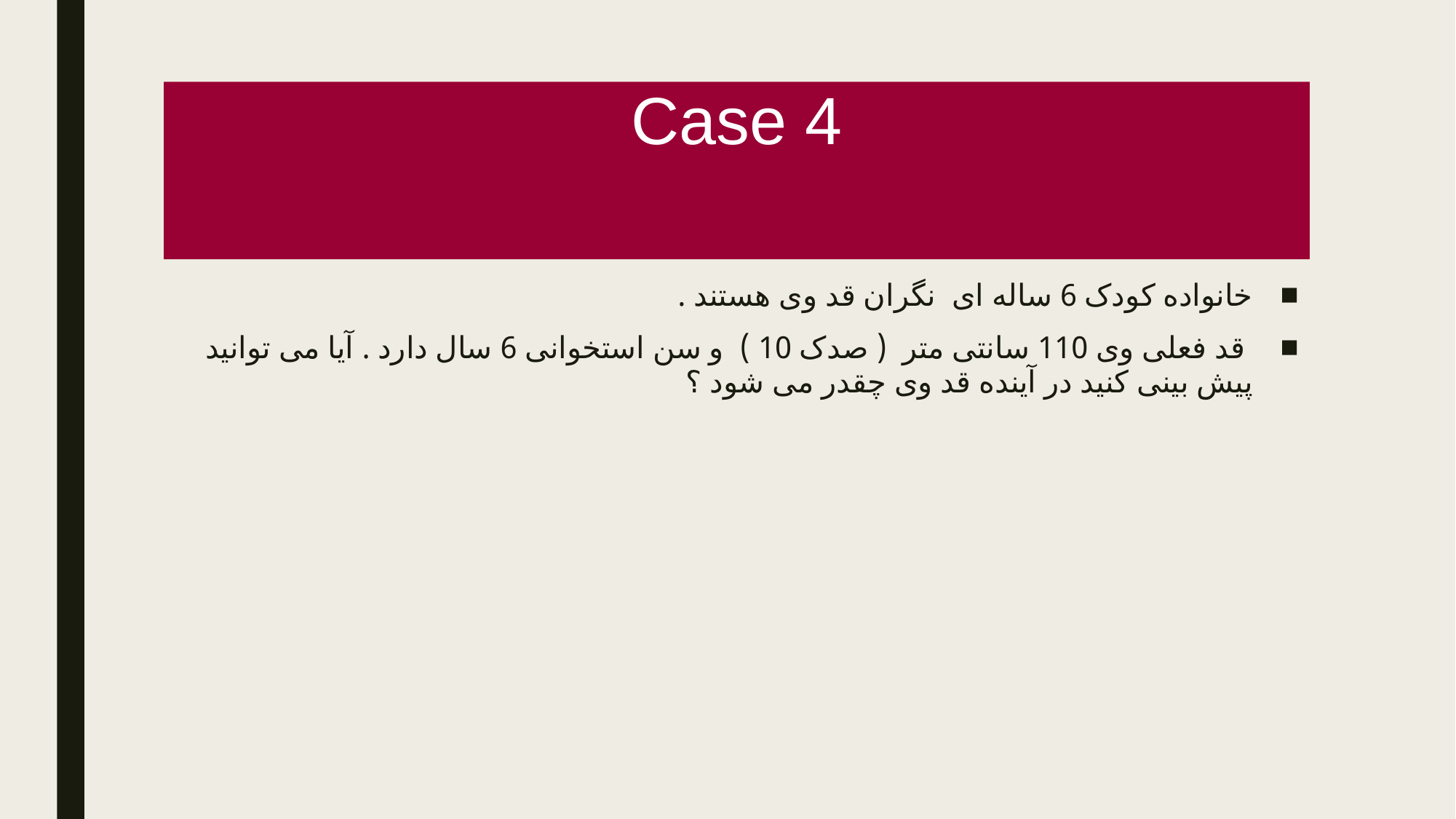

# Case 4
خانواده کودک 6 ساله ای  نگران قد وی هستند .
 قد فعلی وی 110 سانتی متر  ( صدک 10 )  و سن استخوانی 6 سال دارد . آیا می توانید پیش بینی کنید در آینده قد وی چقدر می شود ؟